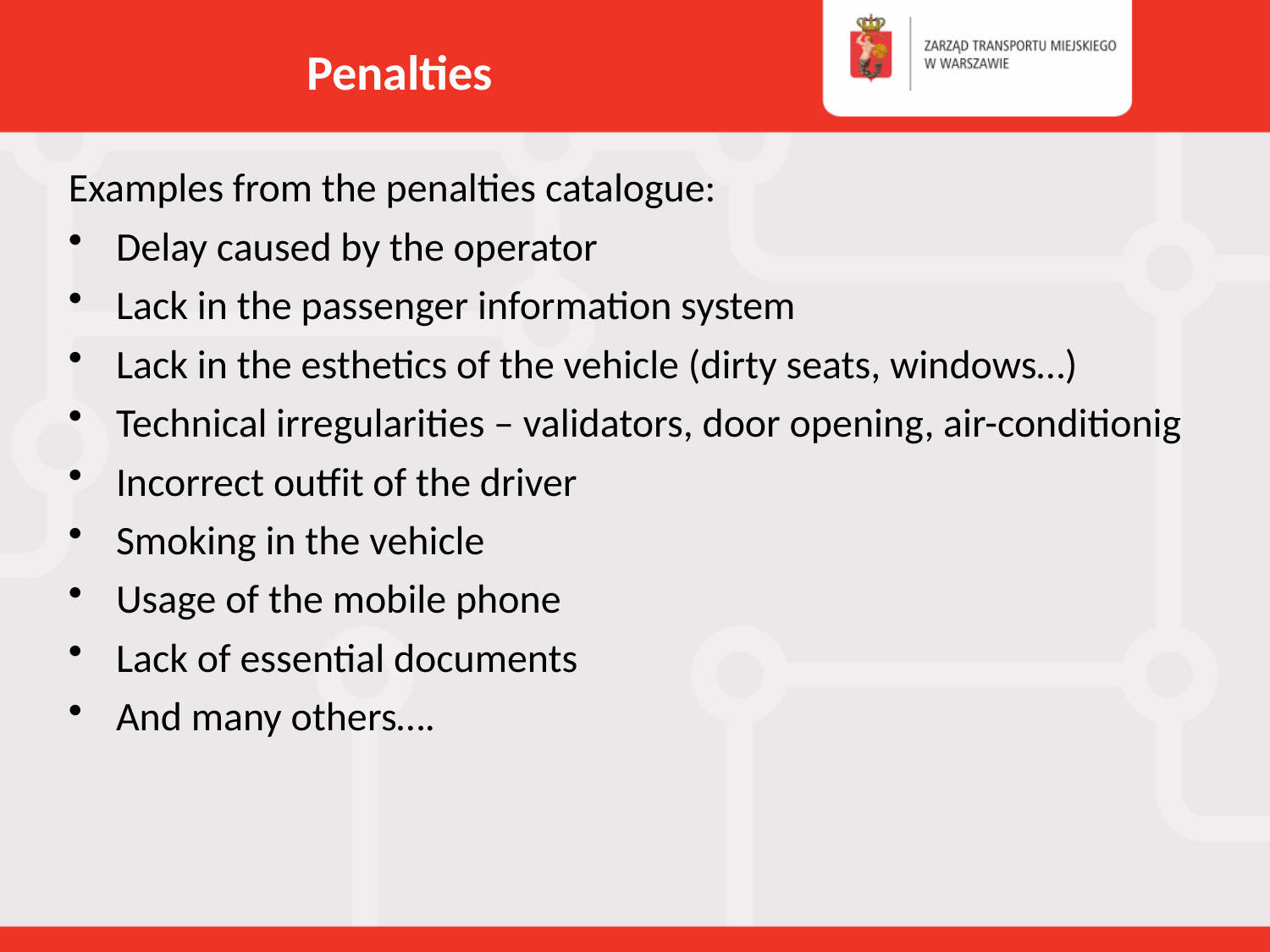

Penalties
Examples from the penalties catalogue:
Delay caused by the operator
Lack in the passenger information system
Lack in the esthetics of the vehicle (dirty seats, windows…)
Technical irregularities – validators, door opening, air-conditionig
Incorrect outfit of the driver
Smoking in the vehicle
Usage of the mobile phone
Lack of essential documents
And many others….

### Chart

| Category |
|---|

### Chart

| Category |
|---|